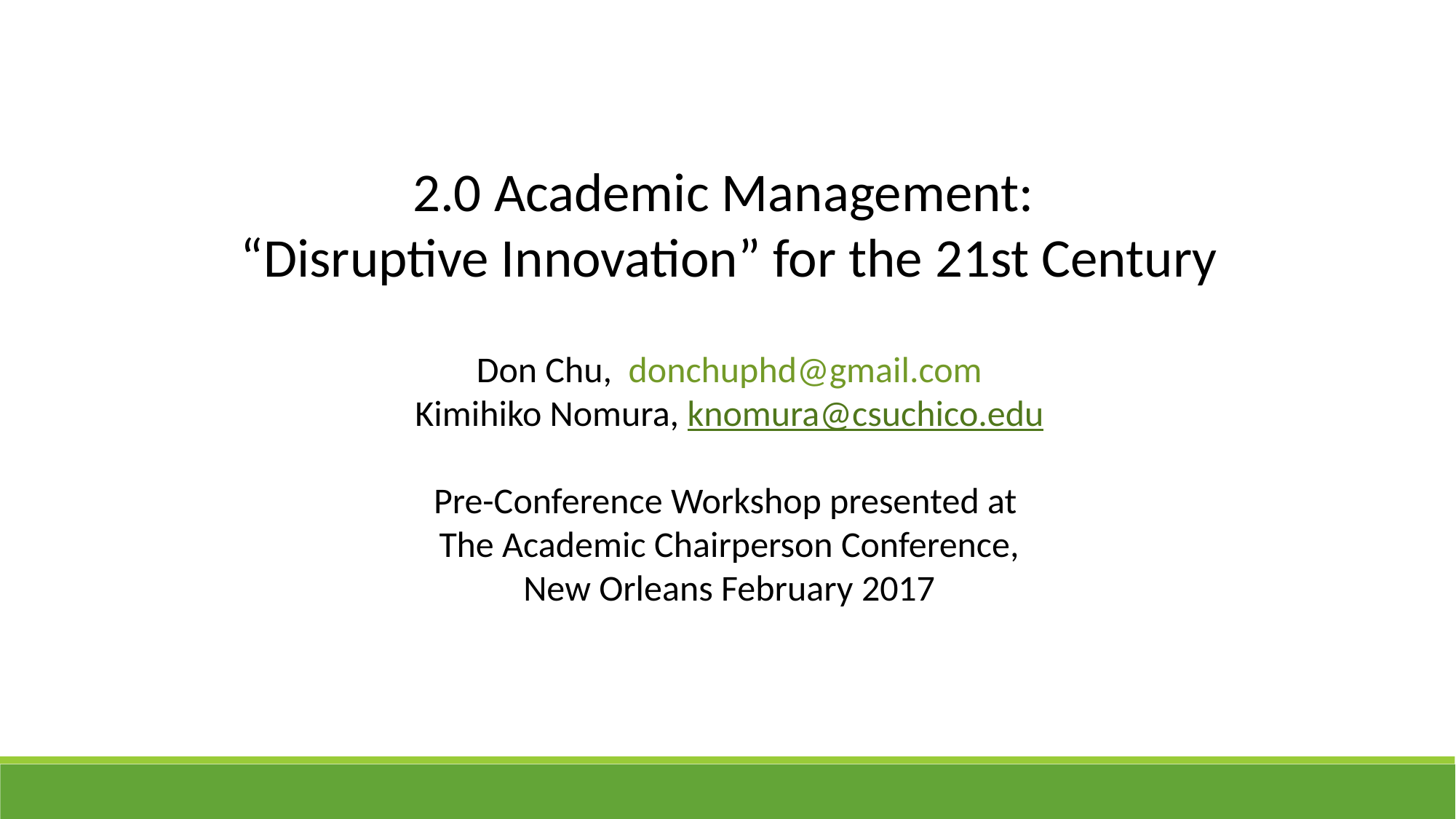

2.0 Academic Management:
“Disruptive Innovation” for the 21st Century

Don Chu,  donchuphd@gmail.com
Kimihiko Nomura, knomura@csuchico.edu

Pre-Conference Workshop presented at
The Academic Chairperson Conference,
New Orleans February 2017